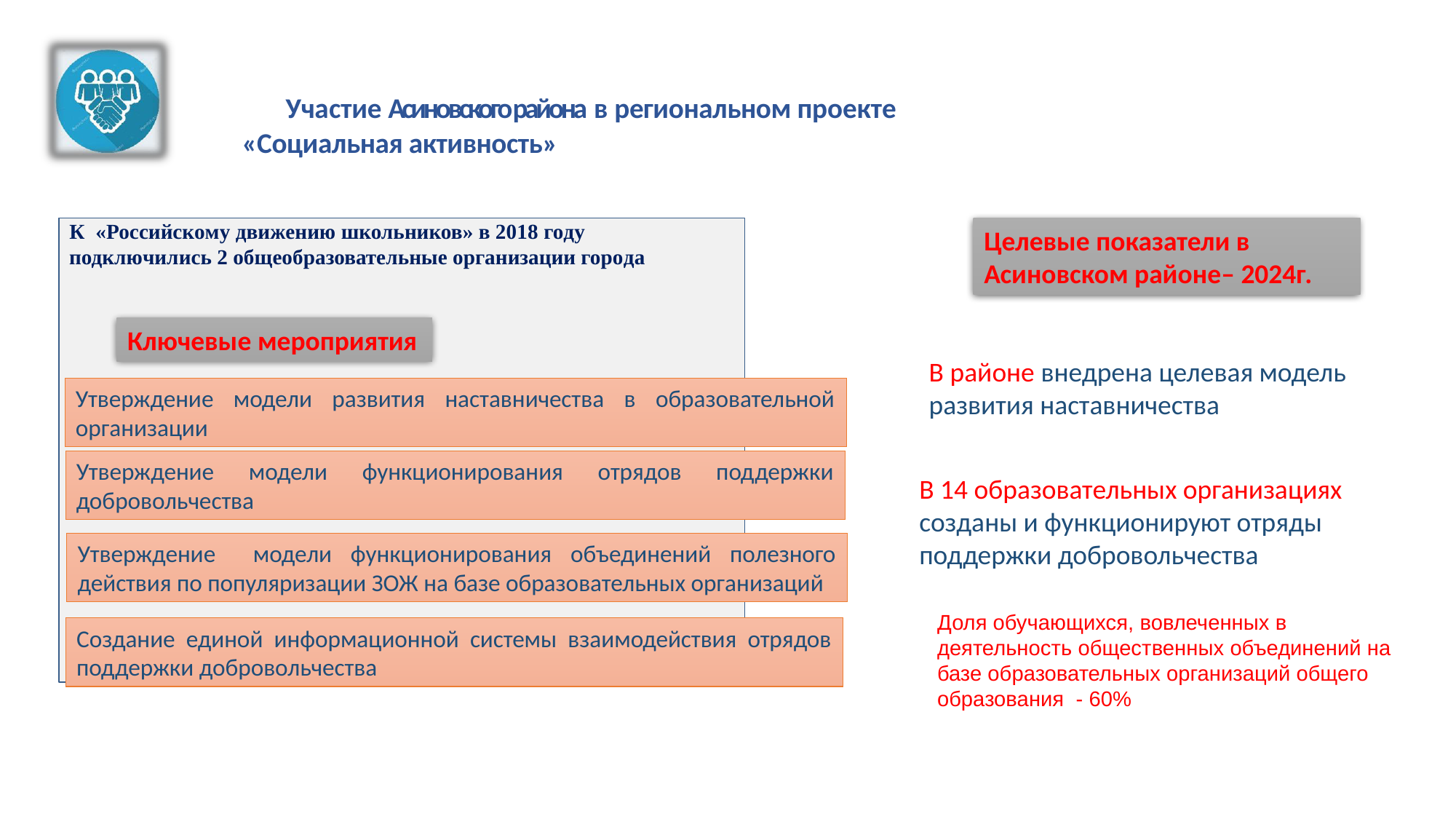

# Участие Асиновского района в региональном проекте «Социальная активность»
К  «Российскому движению школьников» в 2018 году подключились 2 общеобразовательные организации города
Целевые показатели в Асиновском районе– 2024г.
Ключевые мероприятия
В районе внедрена целевая модель развития наставничества
Утверждение модели развития наставничества в образовательной организации
Утверждение модели функционирования отрядов поддержки добровольчества
В 14 образовательных организациях созданы и функционируют отряды поддержки добровольчества
Утверждение  модели функционирования объединений полезного действия по популяризации ЗОЖ на базе образовательных организаций
Доля обучающихся, вовлеченных в деятельность общественных объединений на базе образовательных организаций общего образования  - 60%

Создание единой информационной системы взаимодействия отрядов поддержки добровольчества